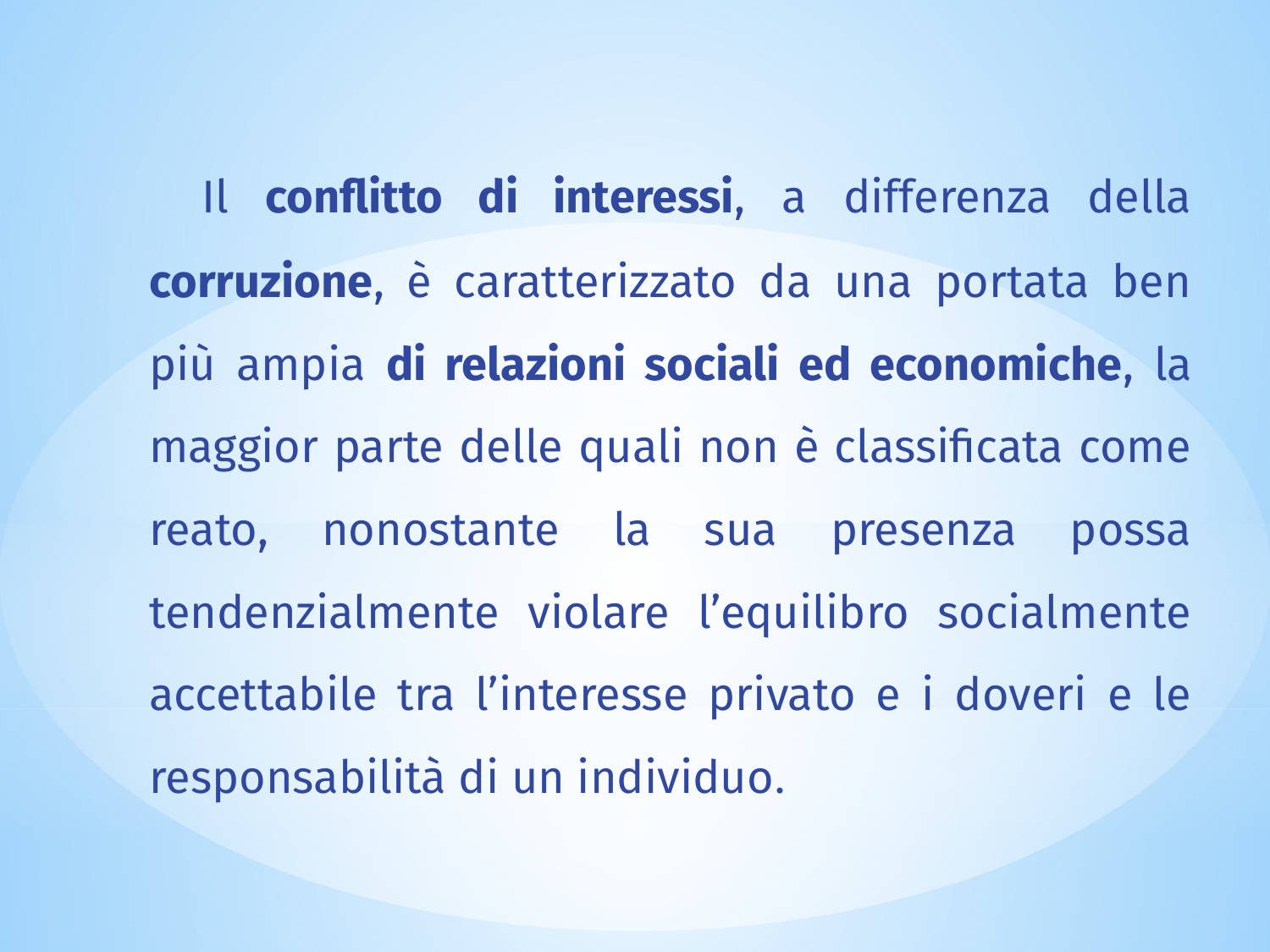

Il conflitto di interessi, a differenza della corruzione, è caratterizzato da una portata ben più ampia di relazioni sociali ed economiche, la maggior parte delle quali non è classificata come reato, nonostante la sua presenza possa tendenzialmente violare l’equilibro socialmente accettabile tra l’interesse privato e i doveri e le responsabilità di un individuo.